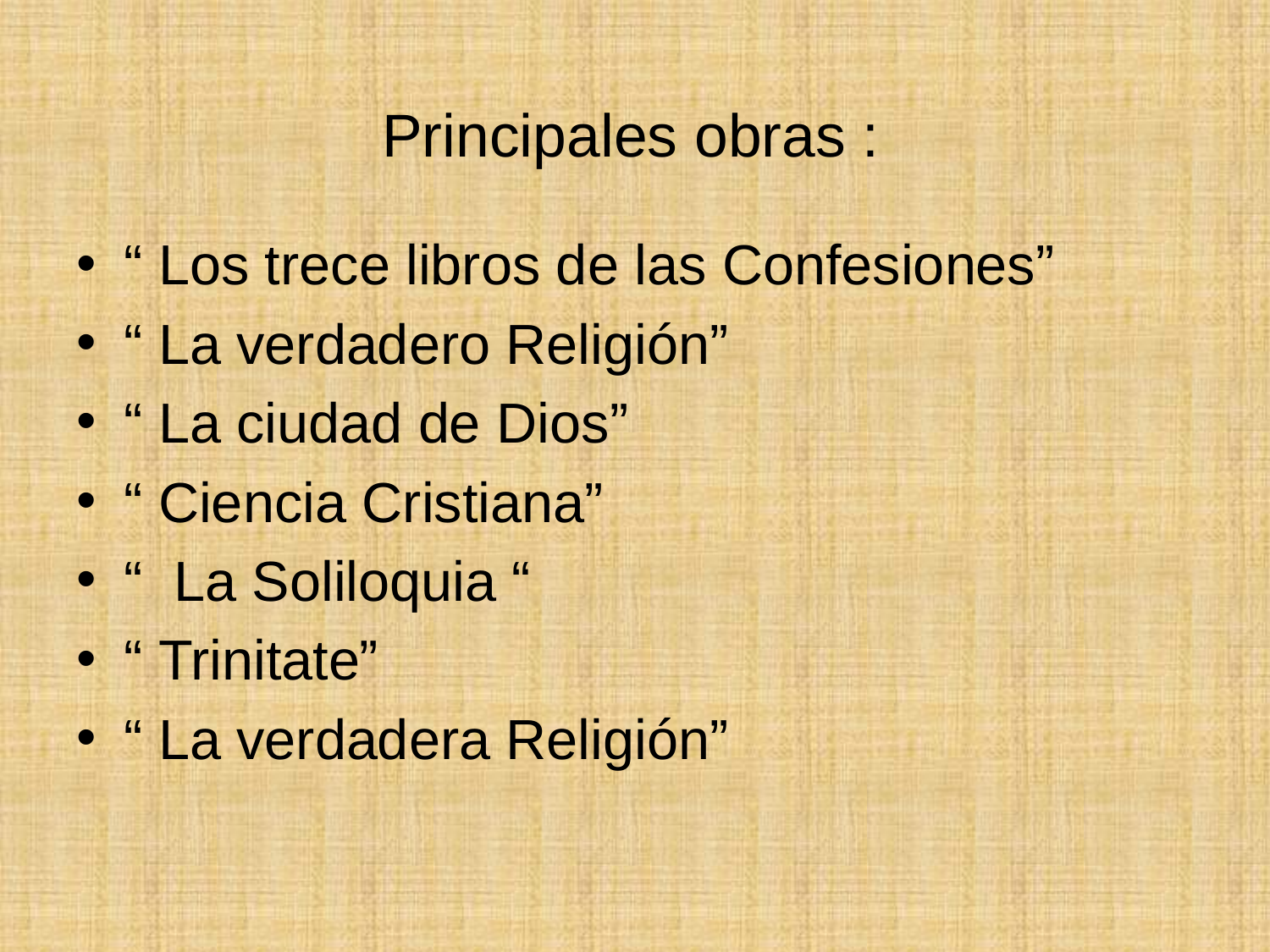

# Principales obras :
“ Los trece libros de las Confesiones”
“ La verdadero Religión”
“ La ciudad de Dios”
“ Ciencia Cristiana”
“  La Soliloquia “
“ Trinitate”
“ La verdadera Religión”